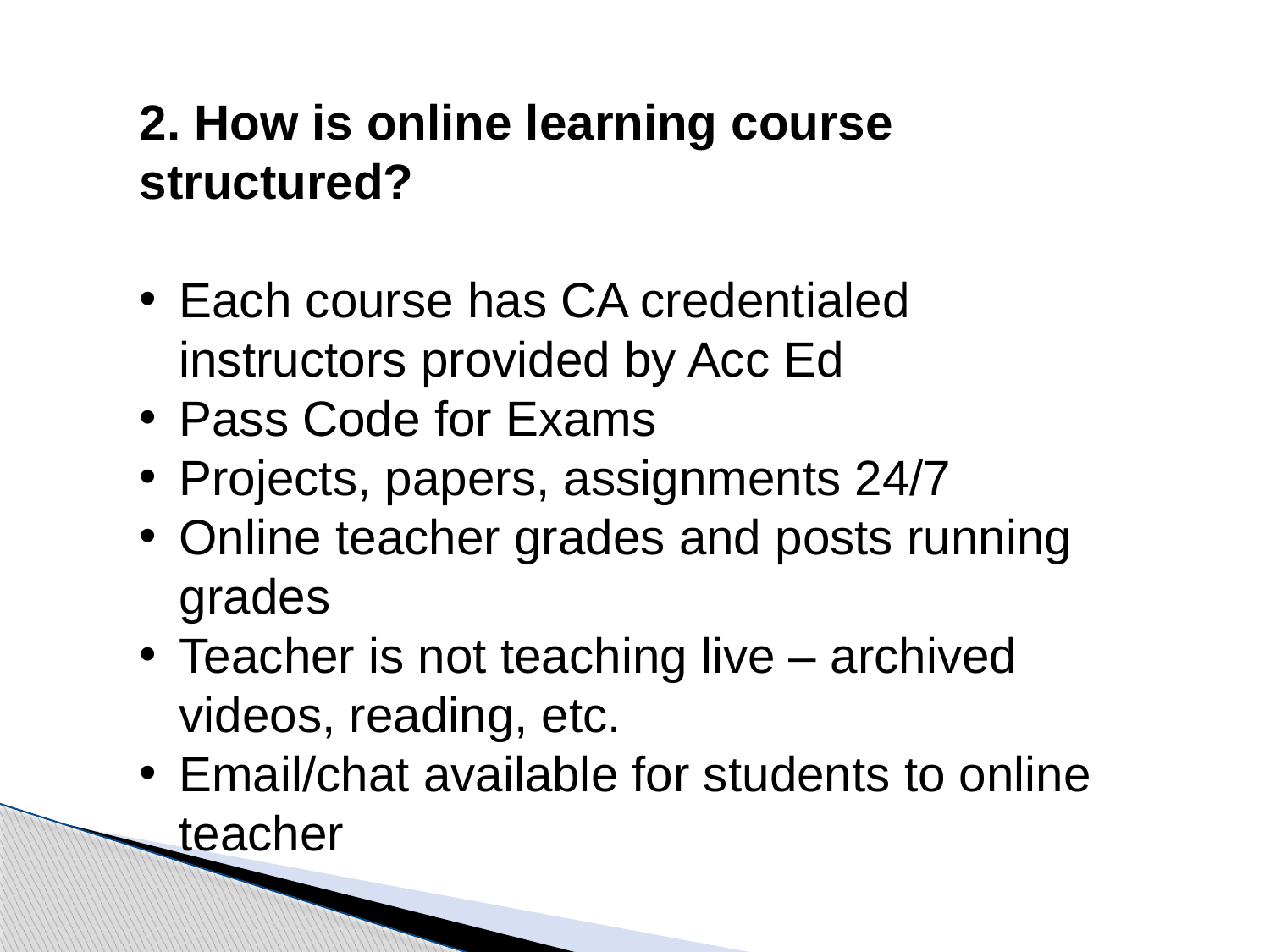

2. How is online learning course structured?

Each course has CA credentialed instructors provided by Acc Ed
Pass Code for Exams
Projects, papers, assignments 24/7
Online teacher grades and posts running grades
Teacher is not teaching live – archived videos, reading, etc.
Email/chat available for students to online teacher